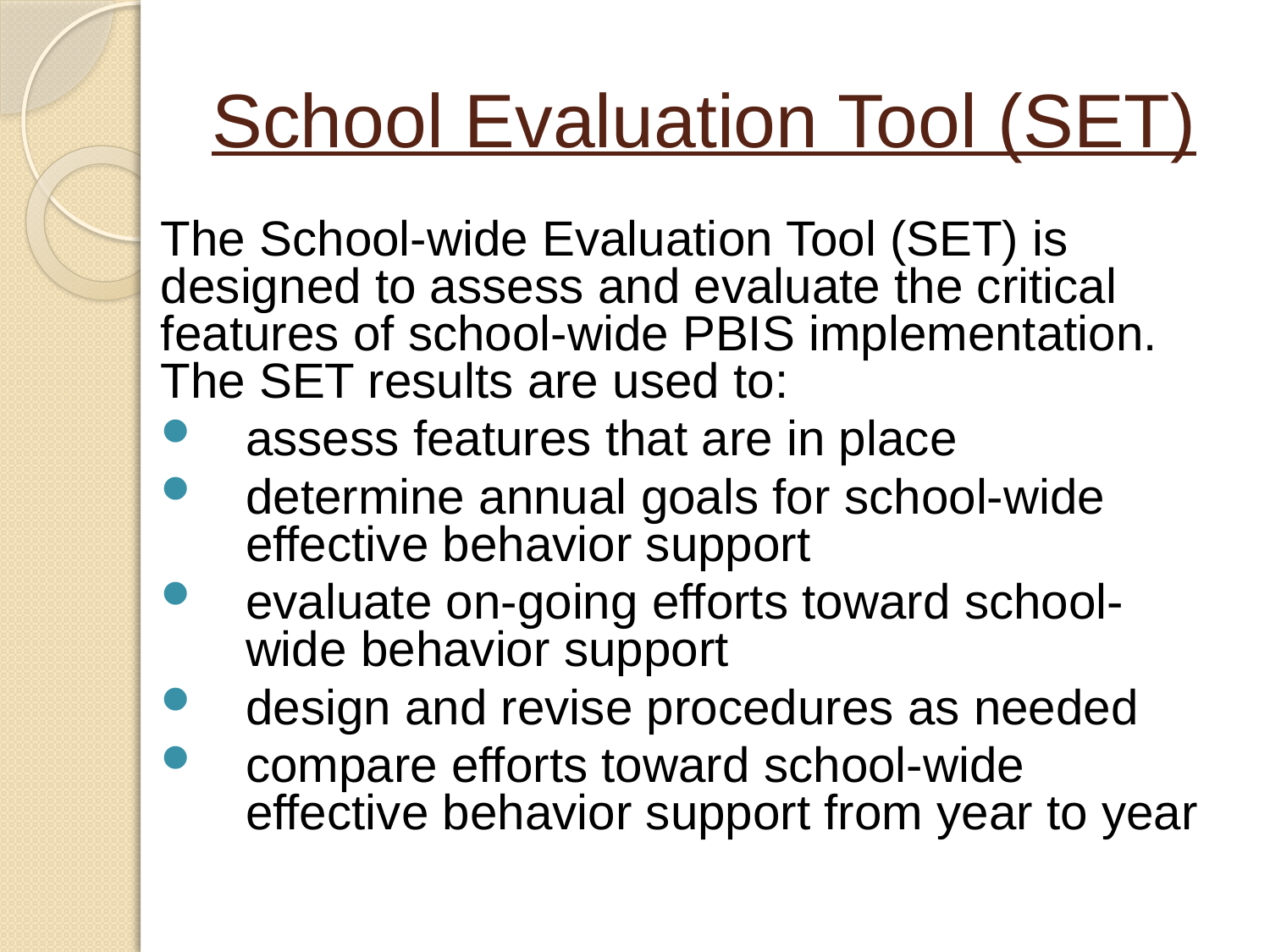

# School Evaluation Tool (SET)
The School-wide Evaluation Tool (SET) is designed to assess and evaluate the critical features of school-wide PBIS implementation. The SET results are used to:
assess features that are in place
determine annual goals for school-wide effective behavior support
evaluate on-going efforts toward school-wide behavior support
design and revise procedures as needed
compare efforts toward school-wide effective behavior support from year to year